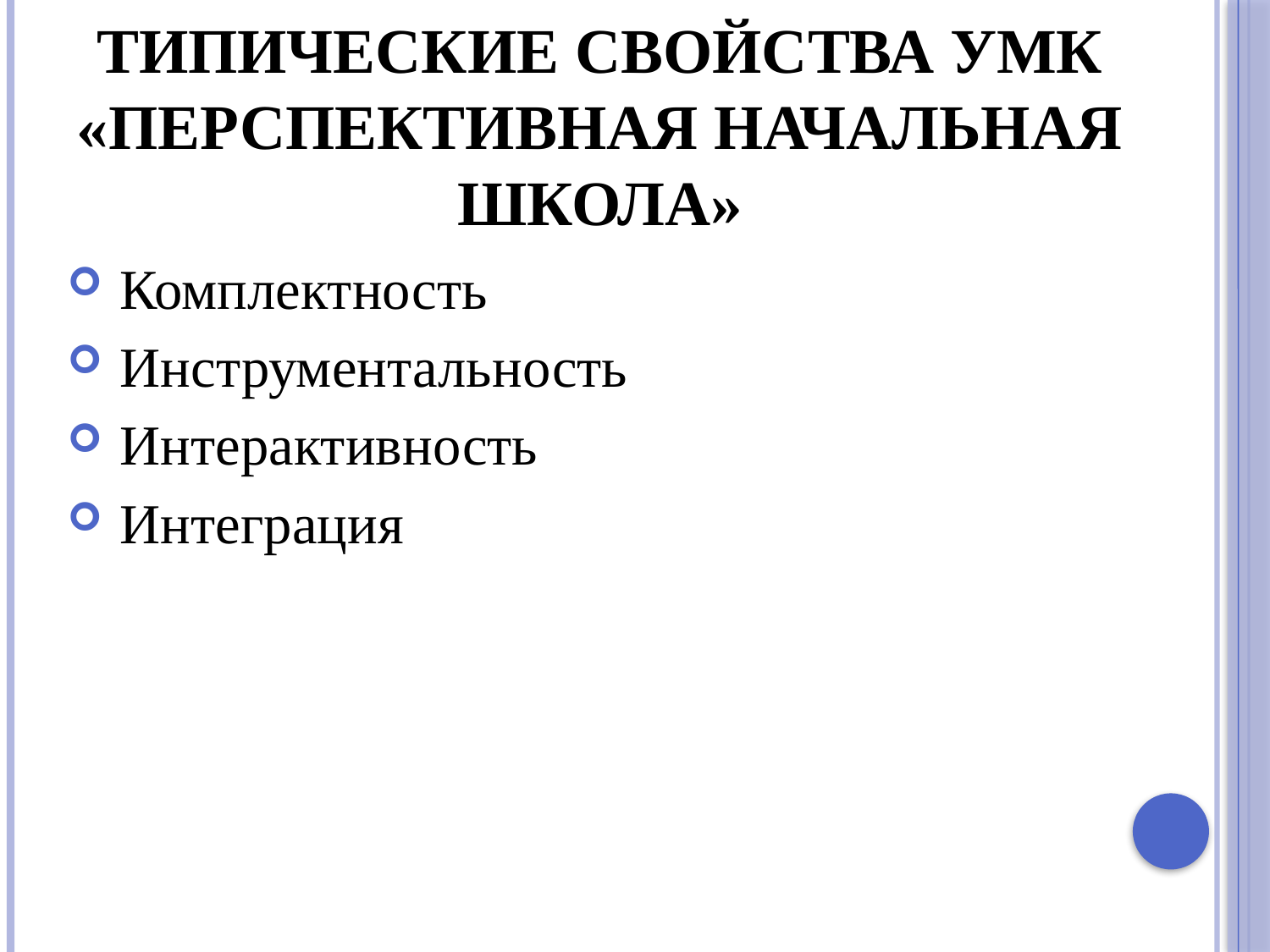

# Типические свойства УМК «Перспективная начальная школа»
 Комплектность
 Инструментальность
 Интерактивность
 Интеграция